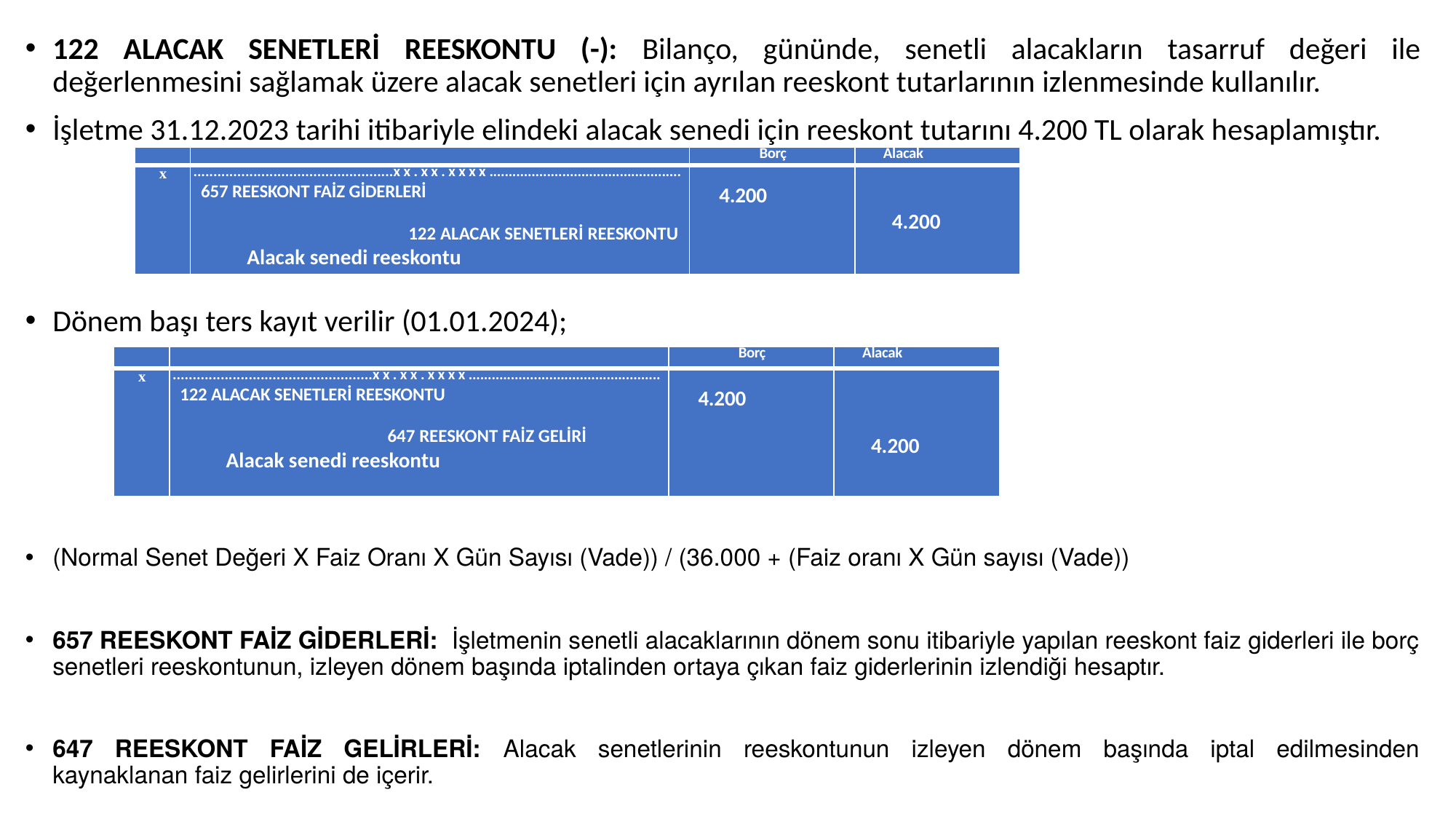

122 ALACAK SENETLERİ REESKONTU (-): Bilanço, gününde, senetli alacakların tasarruf değeri ile değerlenmesini sağlamak üzere alacak senetleri için ayrılan reeskont tutarlarının izlenmesinde kullanılır.
İşletme 31.12.2023 tarihi itibariyle elindeki alacak senedi için reeskont tutarını 4.200 TL olarak hesaplamıştır.

Dönem başı ters kayıt verilir (01.01.2024);

(Normal Senet Değeri X Faiz Oranı X Gün Sayısı (Vade)) / (36.000 + (Faiz oranı X Gün sayısı (Vade))

657 REESKONT FAİZ GİDERLERİ:  İşletmenin senetli alacaklarının dönem sonu itibariyle yapılan reeskont faiz giderleri ile borç senetleri reeskontunun, izleyen dönem başında iptalinden ortaya çıkan faiz giderlerinin izlendiği hesaptır.

647 REESKONT FAİZ GELİRLERİ: Alacak senetlerinin reeskontunun izleyen dönem başında iptal edilmesinden kaynaklanan faiz gelirlerini de içerir.

|  |  | Borç | Alacak |
| --- | --- | --- | --- |
| x | ..................................................xx.xx.xxxx.................................................. 657 REESKONT FAİZ GİDERLERİ 122 ALACAK SENETLERİ REESKONTU   Alacak senedi reeskontu | 4.200 | 4.200 |
|  |  | Borç | Alacak |
| --- | --- | --- | --- |
| x | ..................................................xx.xx.xxxx.................................................. 122 ALACAK SENETLERİ REESKONTU 647 REESKONT FAİZ GELİRİ   Alacak senedi reeskontu | 4.200 | 4.200 |